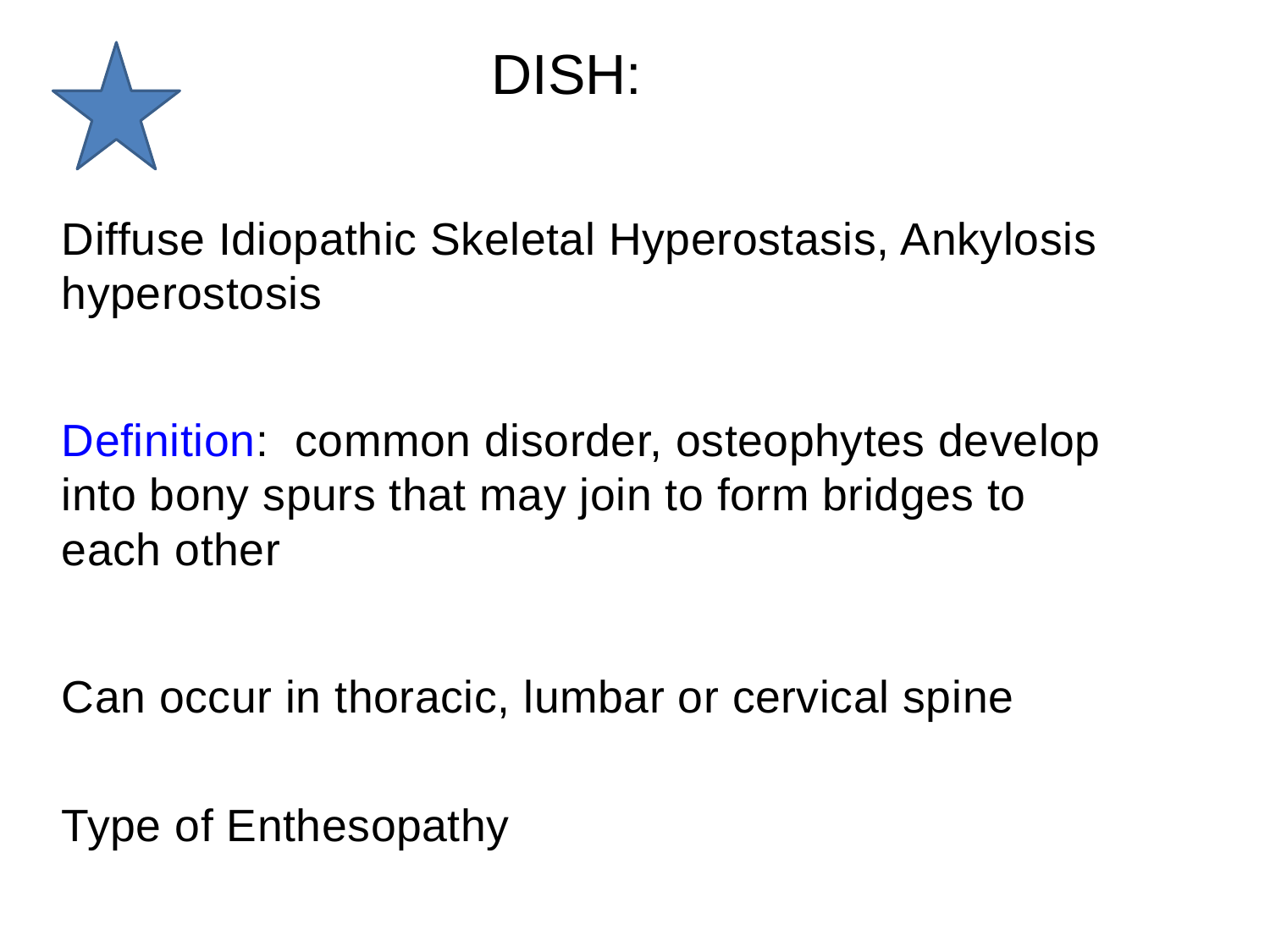

# DISH:

Diffuse Idiopathic Skeletal Hyperostasis, Ankylosis hyperostosis

Definition:  common disorder, osteophytes develop into bony spurs that may join to form bridges to each other

Can occur in thoracic, lumbar or cervical spine
Type of Enthesopathy